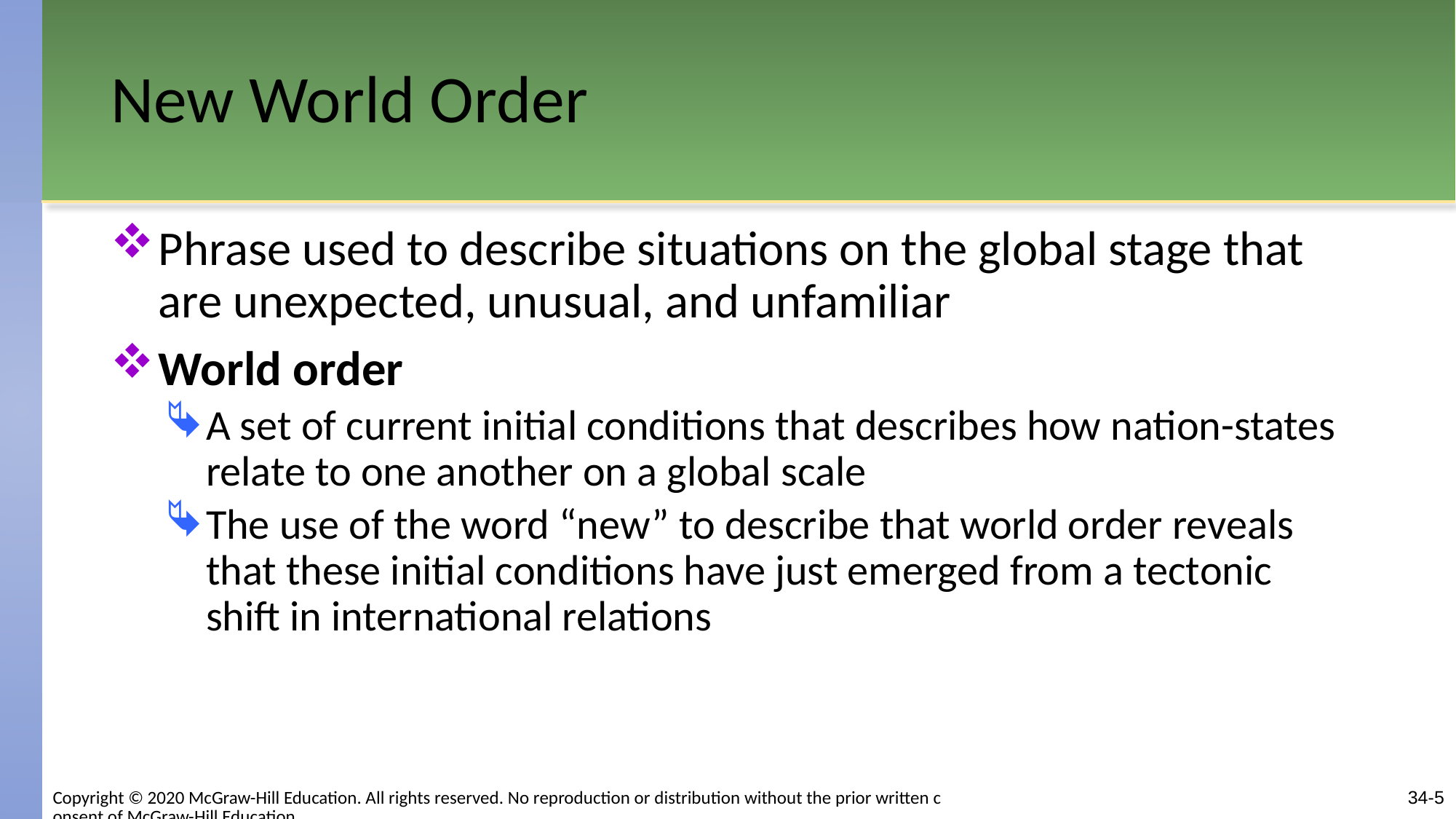

# New World Order
Phrase used to describe situations on the global stage that are unexpected, unusual, and unfamiliar
World order
A set of current initial conditions that describes how nation-states relate to one another on a global scale
The use of the word “new” to describe that world order reveals that these initial conditions have just emerged from a tectonic shift in international relations
Copyright © 2020 McGraw-Hill Education. All rights reserved. No reproduction or distribution without the prior written consent of McGraw-Hill Education.
34-5